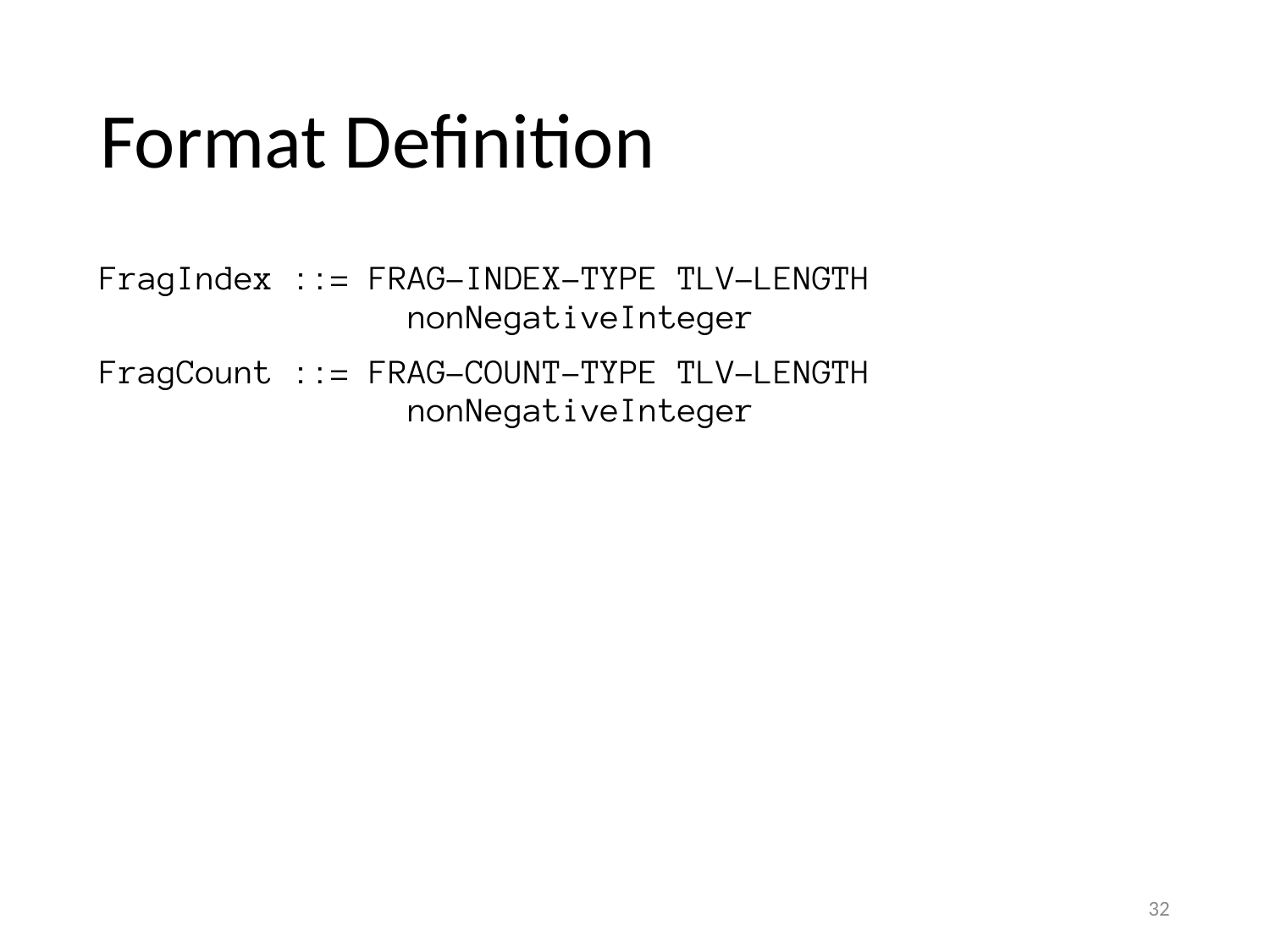

# Format Definition
FragIndex ::= FRAG-INDEX-TYPE TLV-LENGTH
                nonNegativeInteger
FragCount ::= FRAG-COUNT-TYPE TLV-LENGTH
                nonNegativeInteger
32